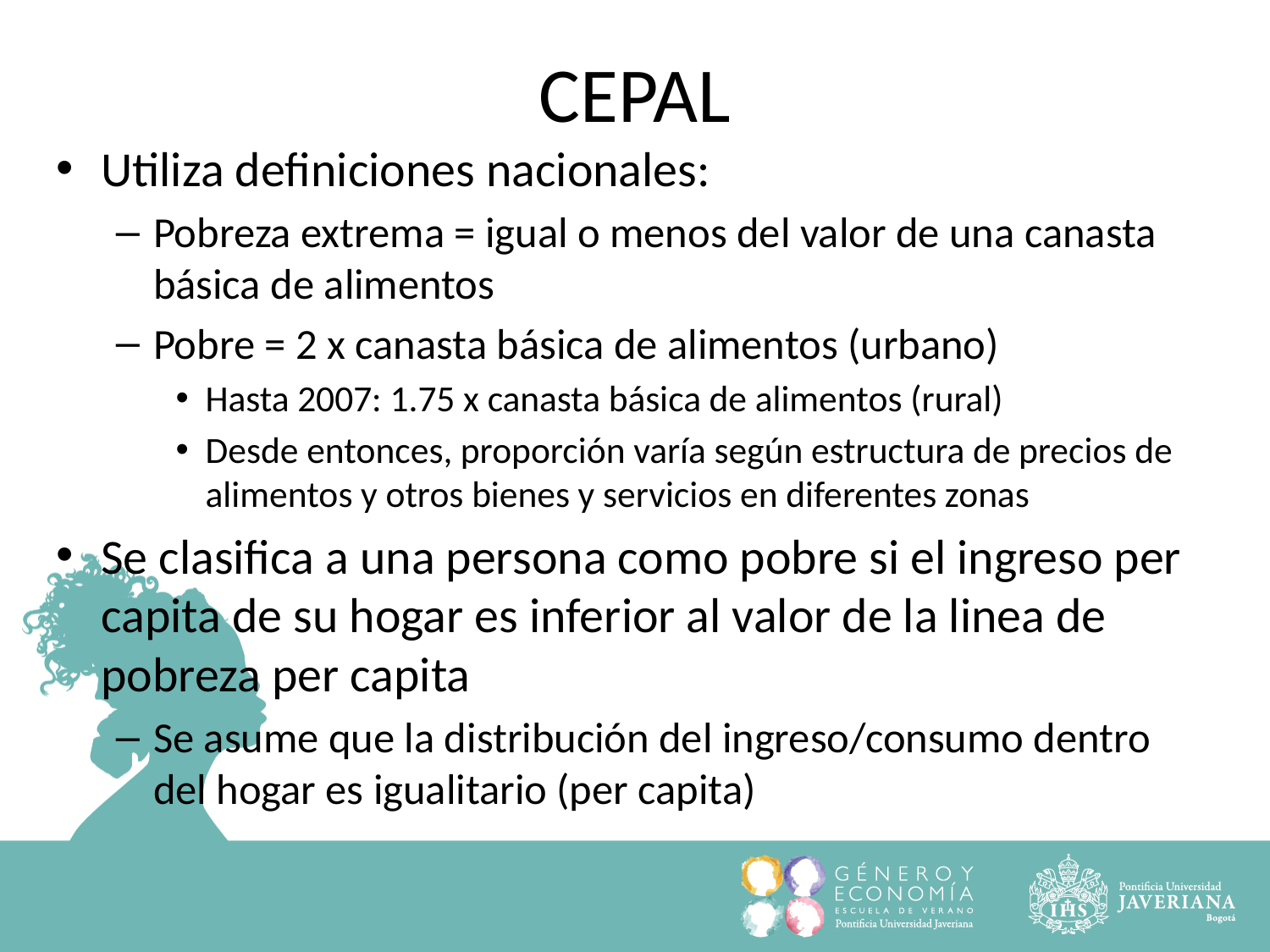

CEPAL
Utiliza definiciones nacionales:
Pobreza extrema = igual o menos del valor de una canasta básica de alimentos
Pobre = 2 x canasta básica de alimentos (urbano)
Hasta 2007: 1.75 x canasta básica de alimentos (rural)
Desde entonces, proporción varía según estructura de precios de alimentos y otros bienes y servicios en diferentes zonas
Se clasifica a una persona como pobre si el ingreso per capita de su hogar es inferior al valor de la linea de pobreza per capita
Se asume que la distribución del ingreso/consumo dentro del hogar es igualitario (per capita)